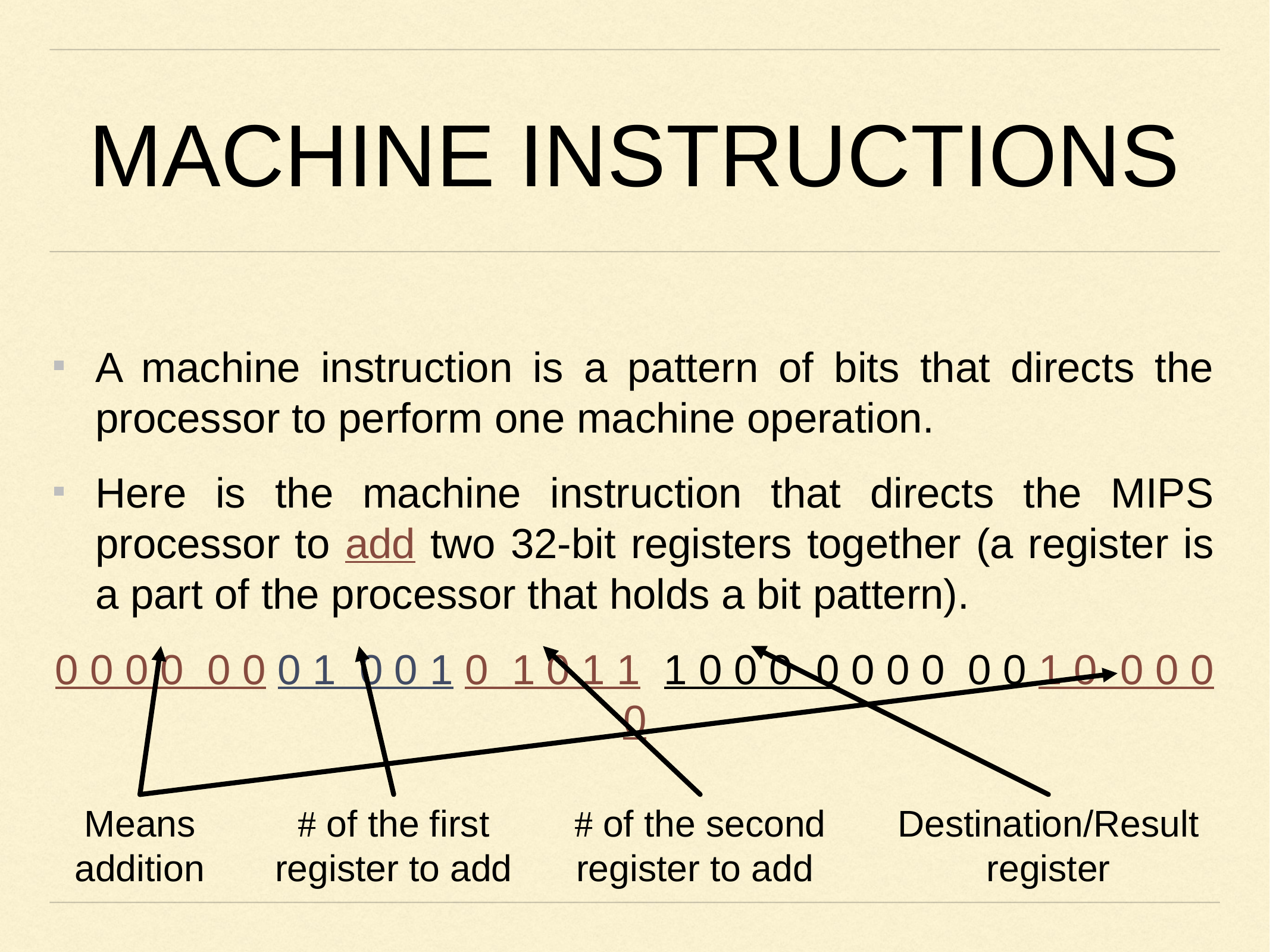

# MACHINE INSTRUCTIONS
A machine instruction is a pattern of bits that directs the processor to perform one machine operation.
Here is the machine instruction that directs the MIPS processor to add two 32-bit registers together (a register is a part of the processor that holds a bit pattern).
0 0 0 0  0 0 0 1  0 0 1 0  1 0 1 1  1 0 0 0  0 0 0 0  0 0 1 0  0 0 0 0

# of the first register to add
# of the second register to add
Means addition
Destination/Result register
6